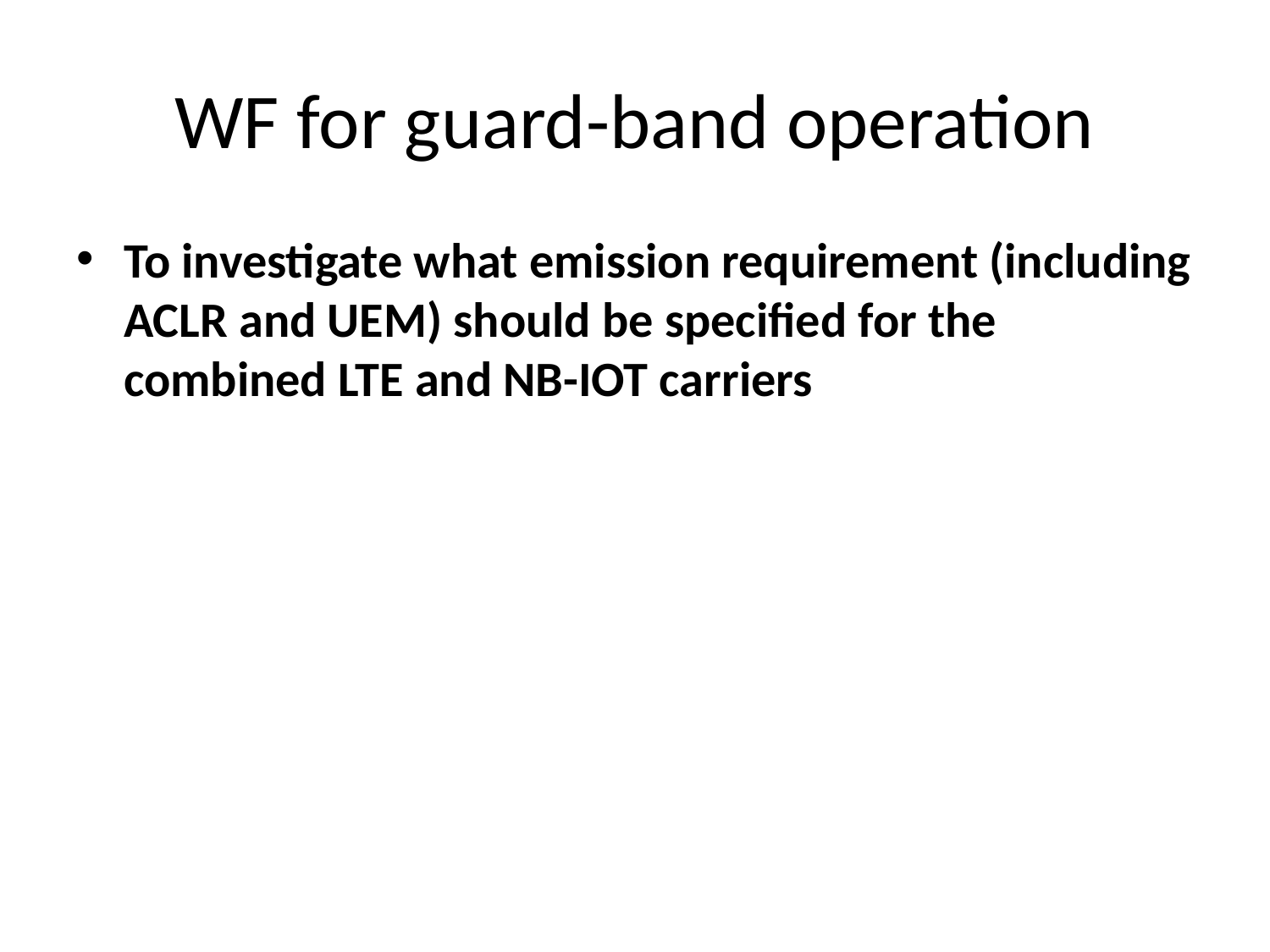

# WF for guard-band operation
To investigate what emission requirement (including ACLR and UEM) should be specified for the combined LTE and NB-IOT carriers